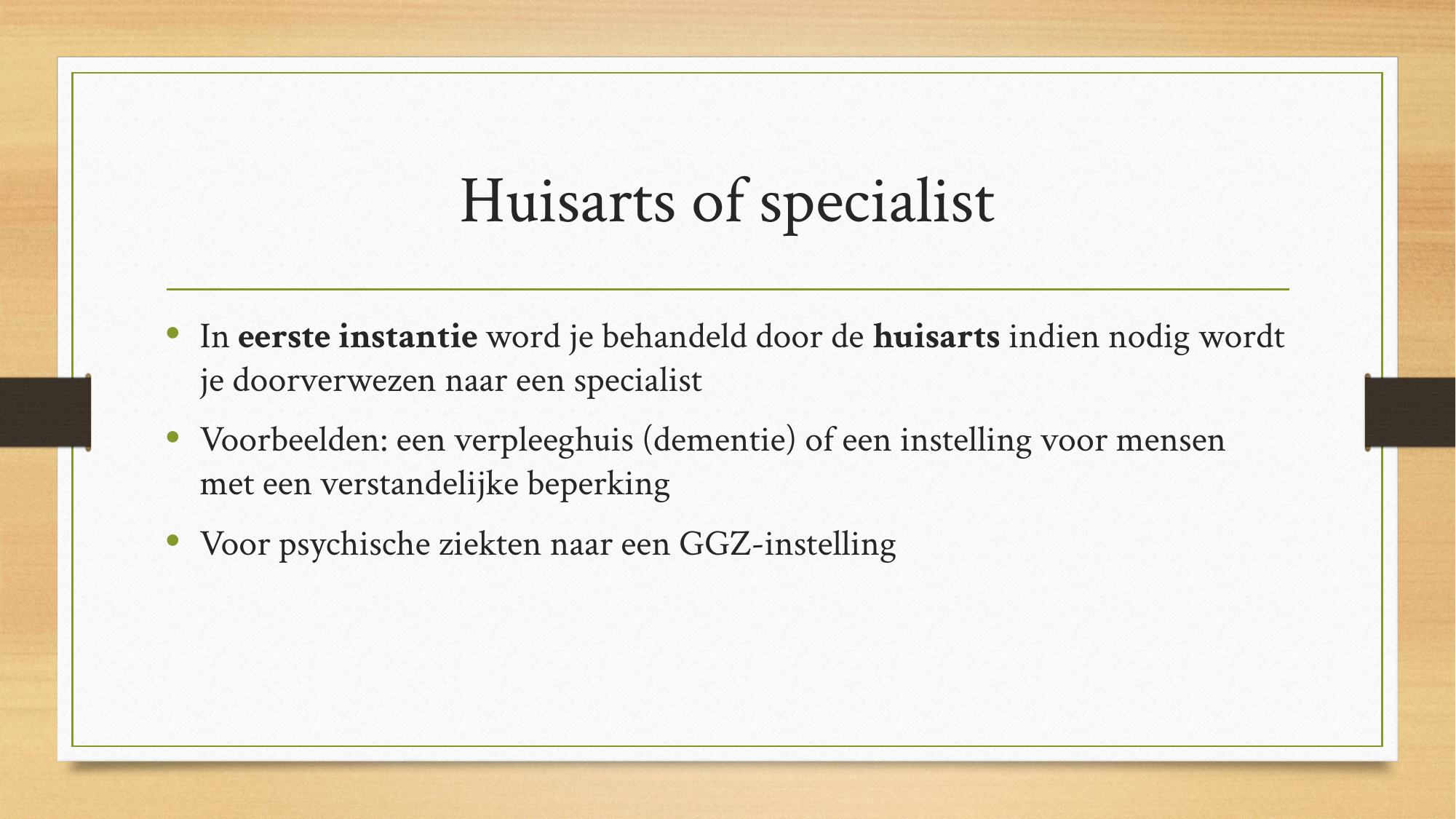

# Huisarts of specialist
In eerste instantie word je behandeld door de huisarts indien nodig wordt je doorverwezen naar een specialist
Voorbeelden: een verpleeghuis (dementie) of een instelling voor mensen met een verstandelijke beperking
Voor psychische ziekten naar een GGZ-instelling